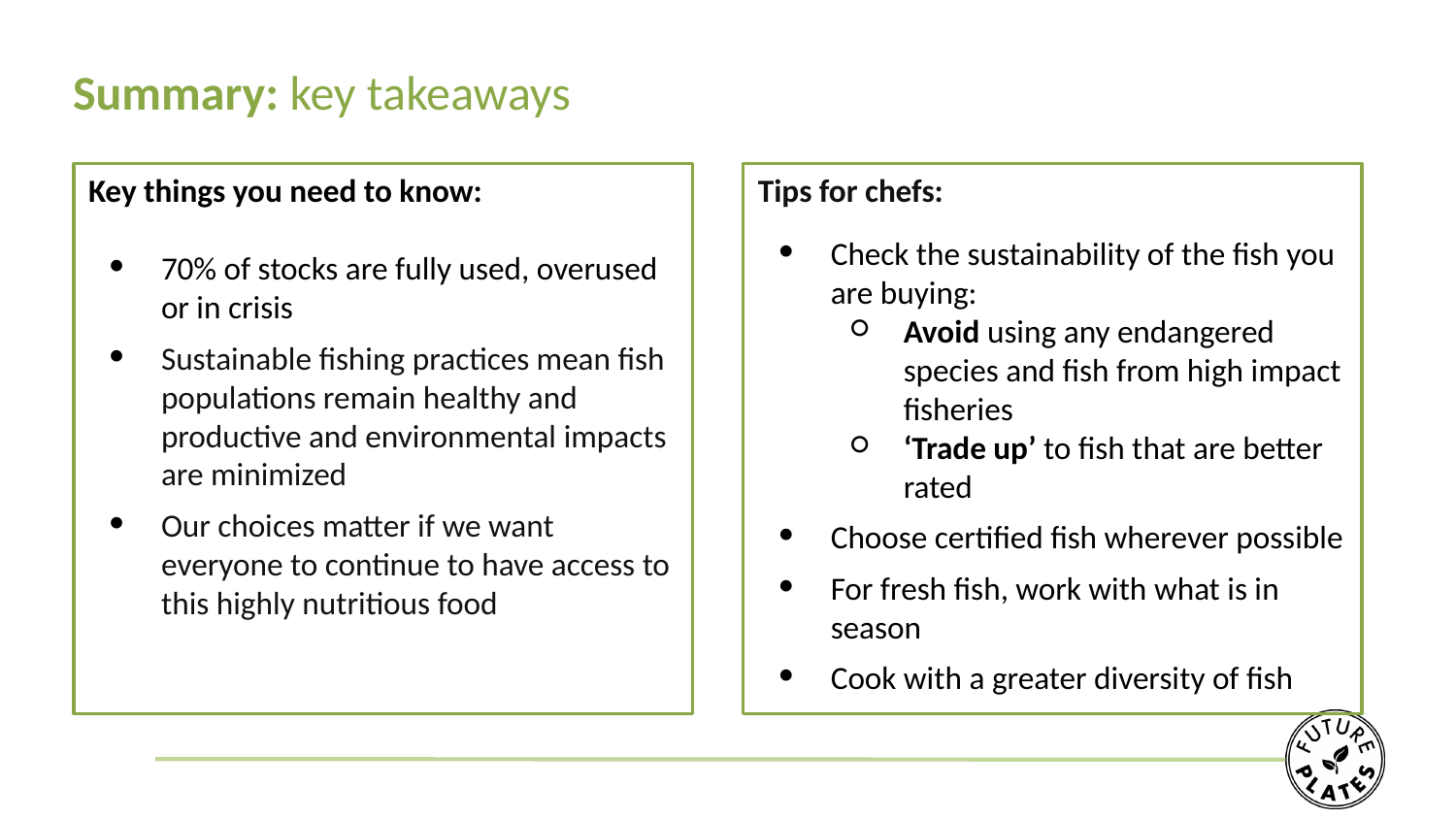

Summary: key takeaways
Key things you need to know:

70% of stocks are fully used, overused or in crisis

Sustainable fishing practices mean fish populations remain healthy and productive and environmental impacts are minimized

Our choices matter if we want everyone to continue to have access to this highly nutritious food

Tips for chefs:

Check the sustainability of the fish you are buying:
Avoid using any endangered species and fish from high impact fisheries
‘Trade up’ to fish that are better rated

Choose certified fish wherever possible

For fresh fish, work with what is in season

Cook with a greater diversity of fish